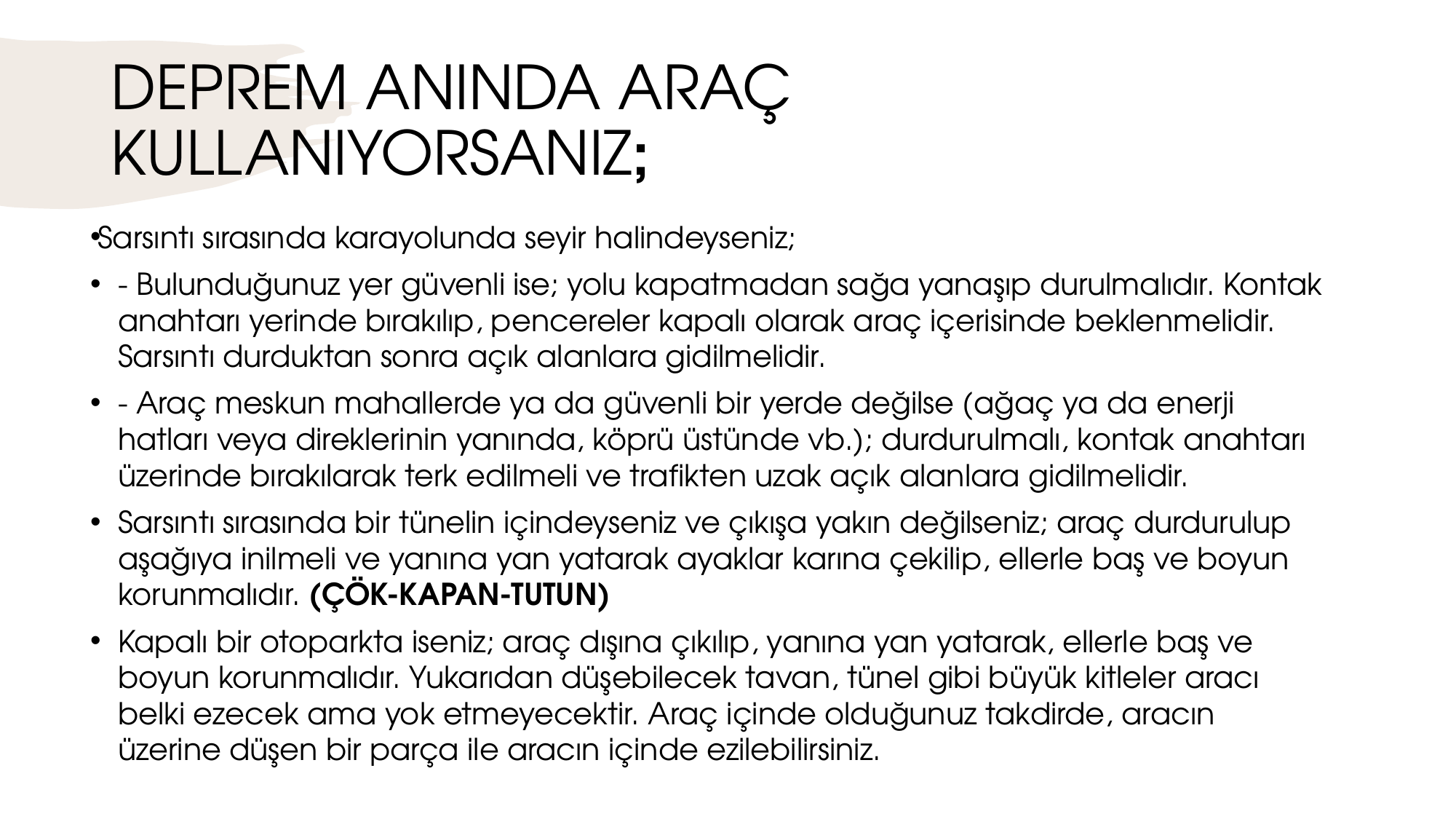

# DEPREM ANINDA ARAÇ KULLANIYORSANIZ;
Sarsıntı sırasında karayolunda seyir halindeyseniz;
- Bulunduğunuz yer güvenli ise; yolu kapatmadan sağa yanaşıp durulmalıdır. Kontak anahtarı yerinde bırakılıp, pencereler kapalı olarak araç içerisinde beklenmelidir. Sarsıntı durduktan sonra açık alanlara gidilmelidir.
- Araç meskun mahallerde ya da güvenli bir yerde değilse (ağaç ya da enerji hatları veya direklerinin yanında, köprü üstünde vb.); durdurulmalı, kontak anahtarı üzerinde bırakılarak terk edilmeli ve trafikten uzak açık alanlara gidilmelidir.
Sarsıntı sırasında bir tünelin içindeyseniz ve çıkışa yakın değilseniz; araç durdurulup aşağıya inilmeli ve yanına yan yatarak ayaklar karına çekilip, ellerle baş ve boyun korunmalıdır. (ÇÖK-KAPAN-TUTUN)
Kapalı bir otoparkta iseniz; araç dışına çıkılıp, yanına yan yatarak, ellerle baş ve boyun korunmalıdır. Yukarıdan düşebilecek tavan, tünel gibi büyük kitleler aracı belki ezecek ama yok etmeyecektir. Araç içinde olduğunuz takdirde, aracın üzerine düşen bir parça ile aracın içinde ezilebilirsiniz.